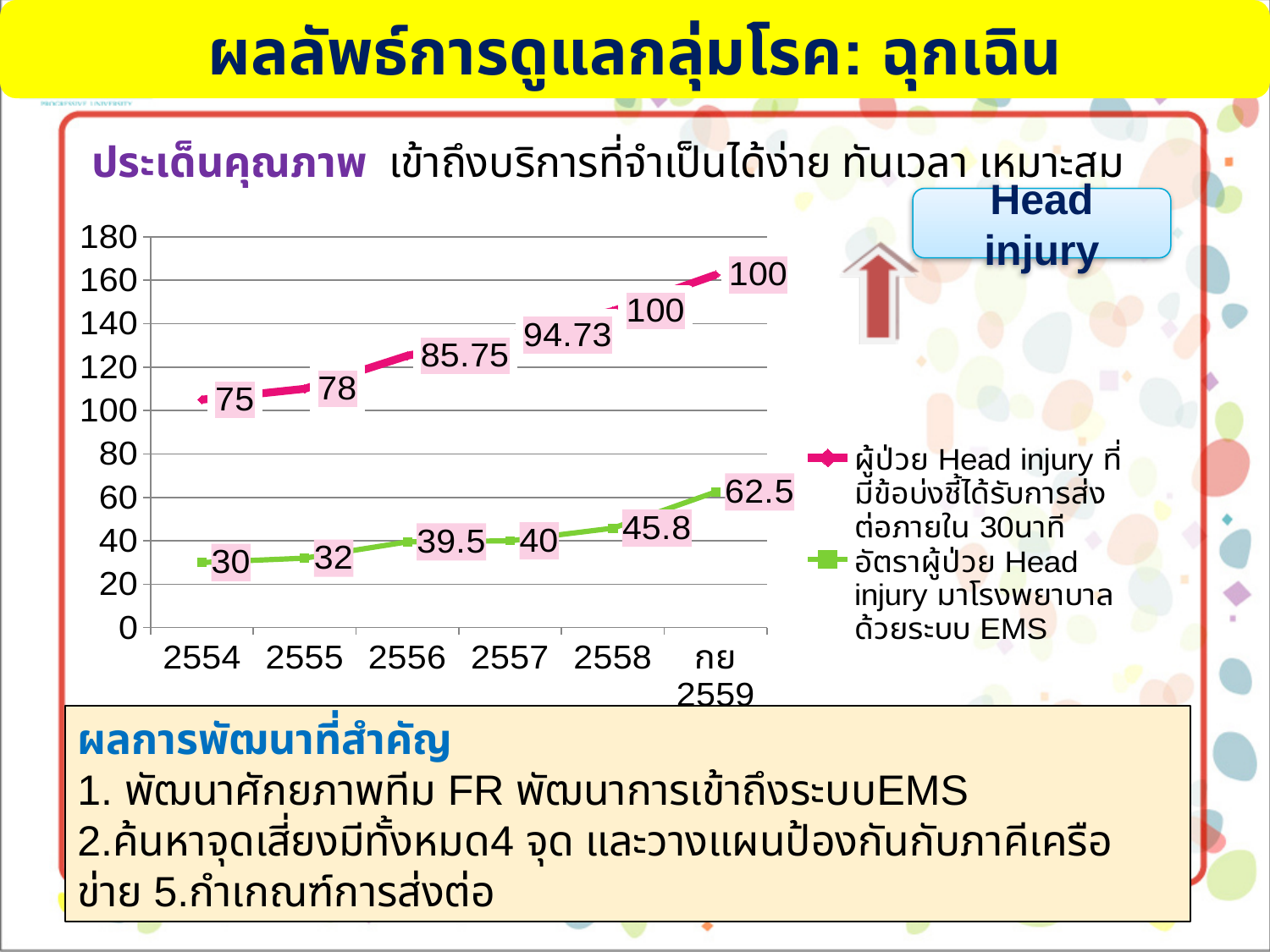

ผลลัพธ์การดูแลกลุ่มโรค: ฉุกเฉิน
ประเด็นคุณภาพ  เข้าถึงบริการที่จำเป็นได้ง่าย ทันเวลา เหมาะสม
Head injury

### Chart

| Category | อัตราผู้ป่วย Head injury มาโรงพยาบาลด้วยระบบ EMS | ผู้ป่วย Head injury ที่มีข้อบ่งชี้ได้รับการส่งต่อภายใน 30นาที |
|---|---|---|
| 2554 | 30.0 | 75.0 |
| 2555 | 32.0 | 78.0 |
| 2556 | 39.5 | 85.75 |
| 2557 | 40.0 | 94.73 |
| 2558 | 45.8 | 100.0 |
| กย 2559 | 62.5 | 100.0 |
ผลการพัฒนาที่สำคัญ
1. พัฒนาศักยภาพทีม FR พัฒนาการเข้าถึงระบบEMS
2.ค้นหาจุดเสี่ยงมีทั้งหมด4 จุด และวางแผนป้องกันกับภาคีเครือข่าย 5.กำเกณฑ์การส่งต่อ